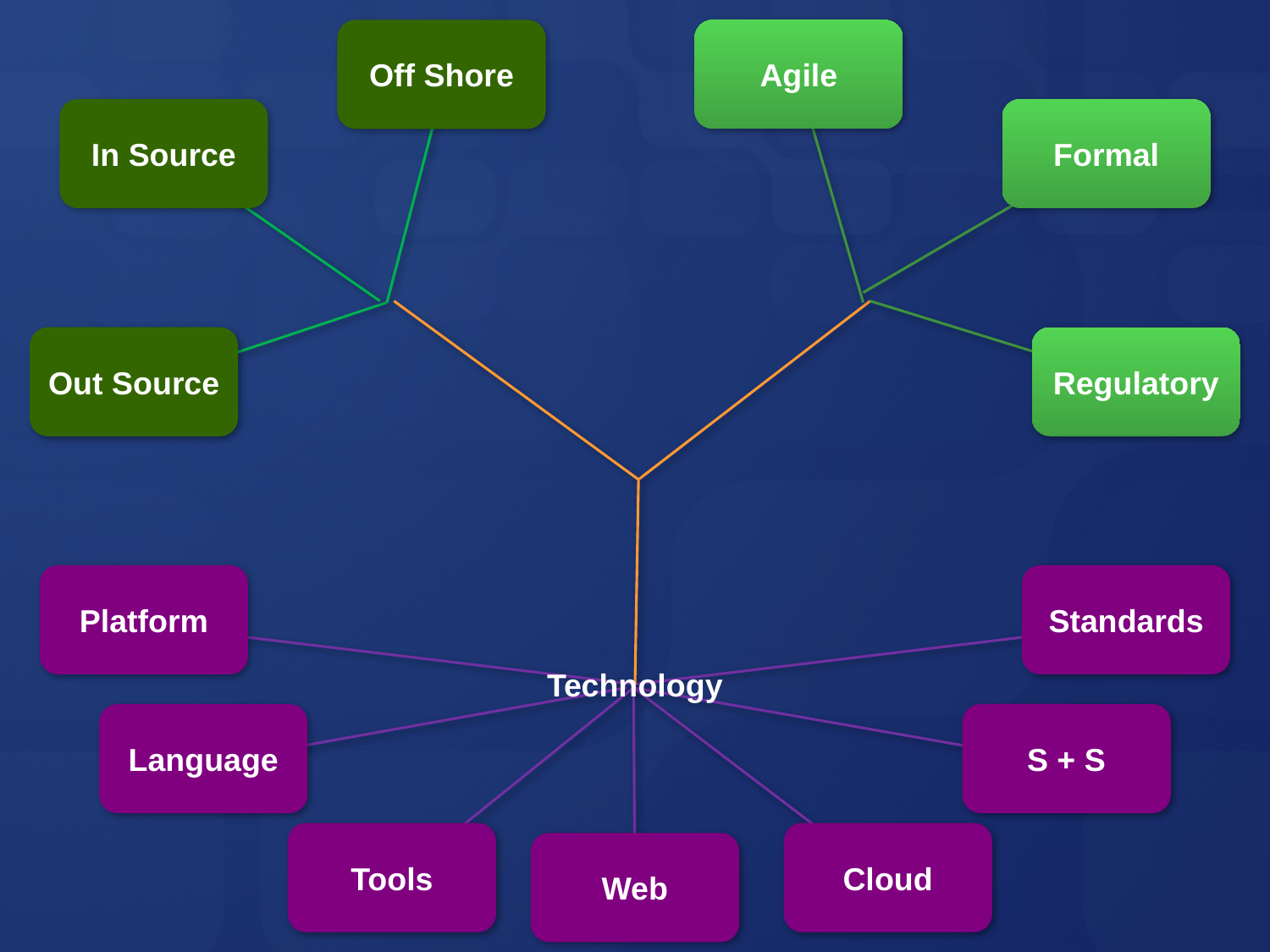

Off Shore

Agile

In Source

Formal

People

Process

Out Source

Regulatory

Dev

Platform

Standards

Technology
Language

S + S

Tools

Cloud

Web